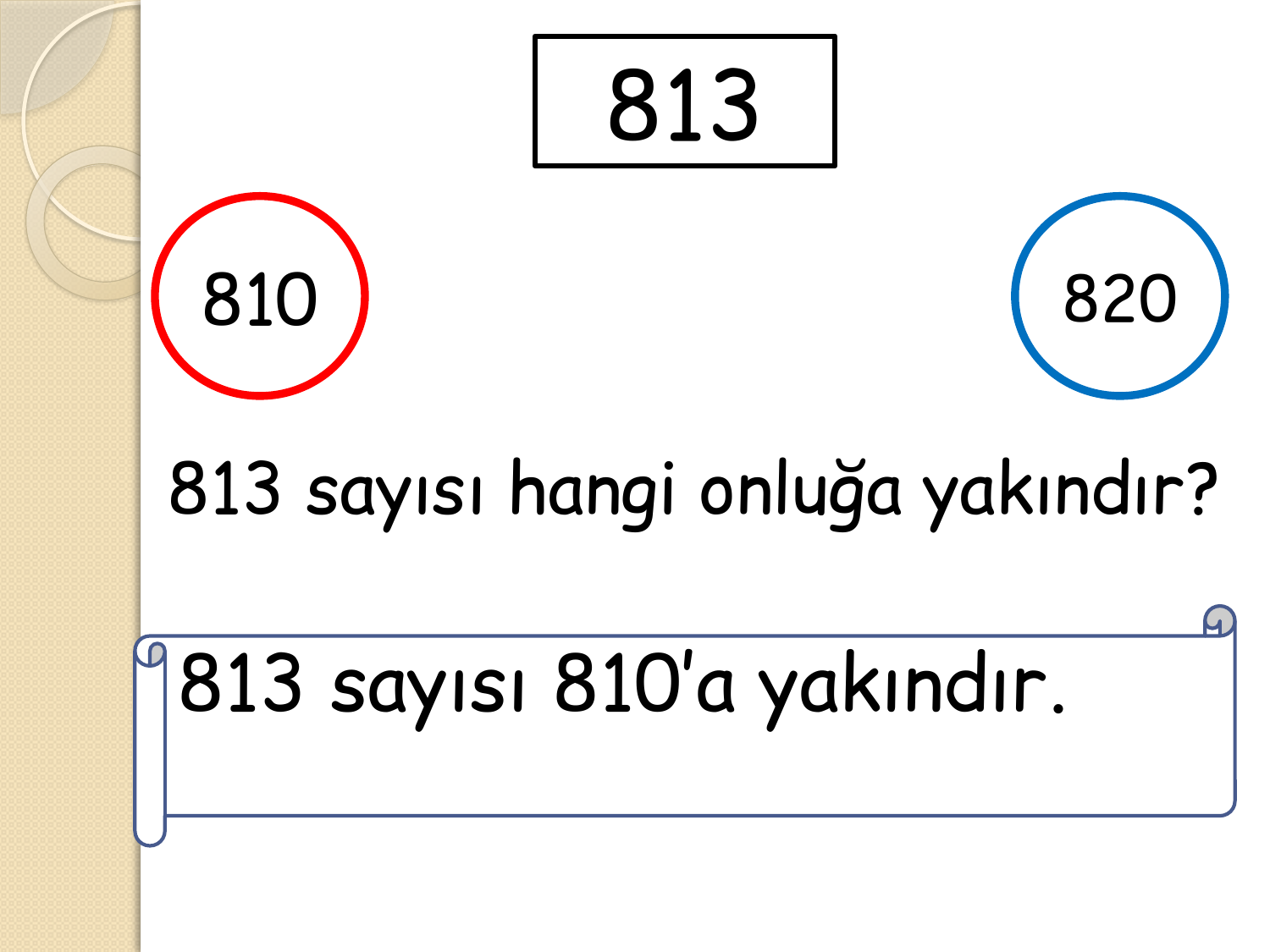

813
810
820
813 sayısı hangi onluğa yakındır?
813 sayısı 810’a yakındır.